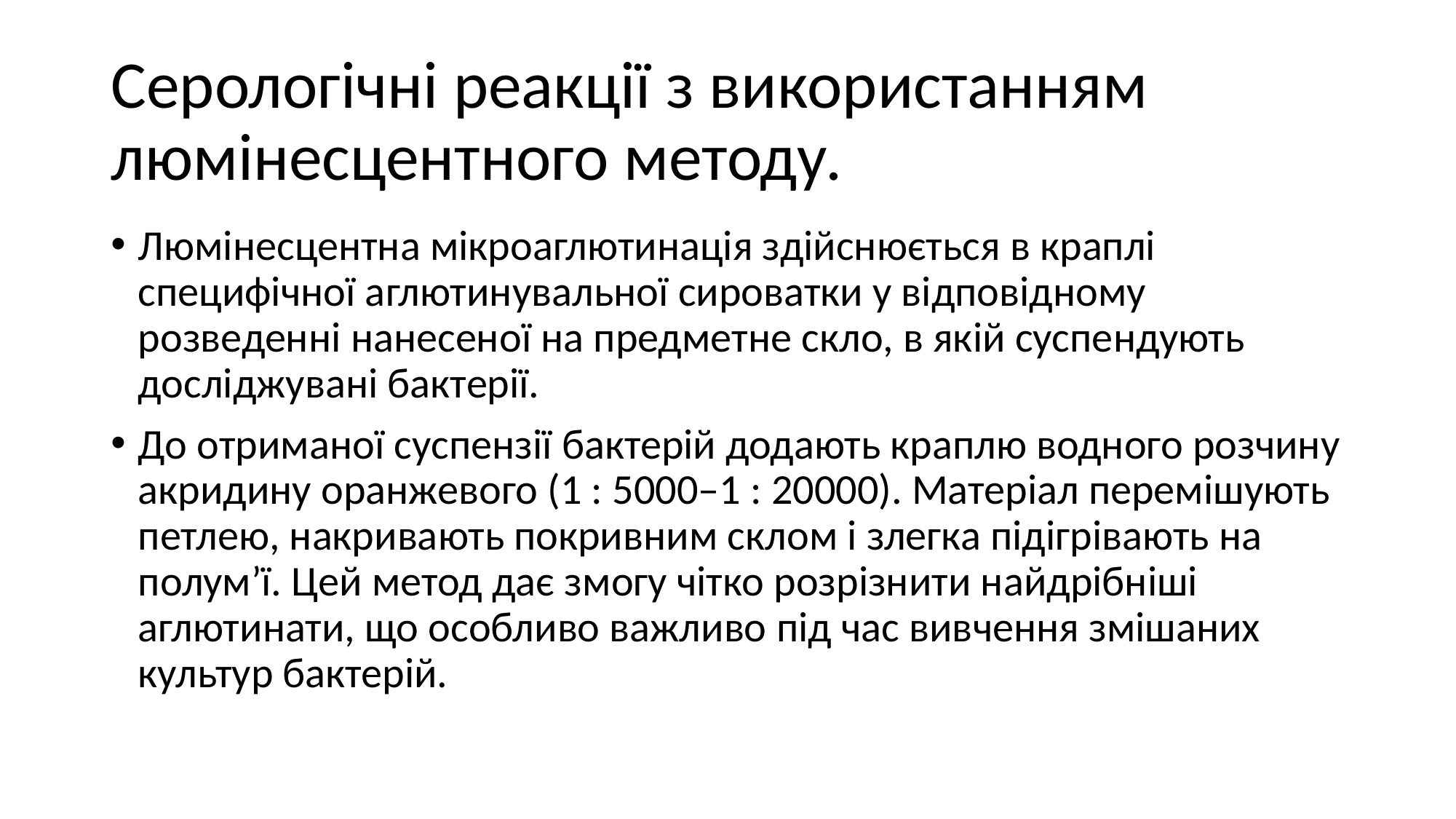

# Серологічні реакції з використанням люмінесцентного методу.
Люмінесцентна мікроаглютинація здійснюється в краплі специфічної аглютинувальної сироватки у відповідному розведенні нанесеної на предметне скло, в якій суспендують досліджувані бактерії.
До отриманої суспензії бактерій додають краплю водного розчину акридину оранжевого (1 : 5000–1 : 20000). Матеріал перемішують петлею, накривають покривним склом і злегка підігрівають на полум’ї. Цей метод дає змогу чітко розрізнити найдрібніші аглютинати, що особливо важливо під час вивчення змішаних культур бактерій.